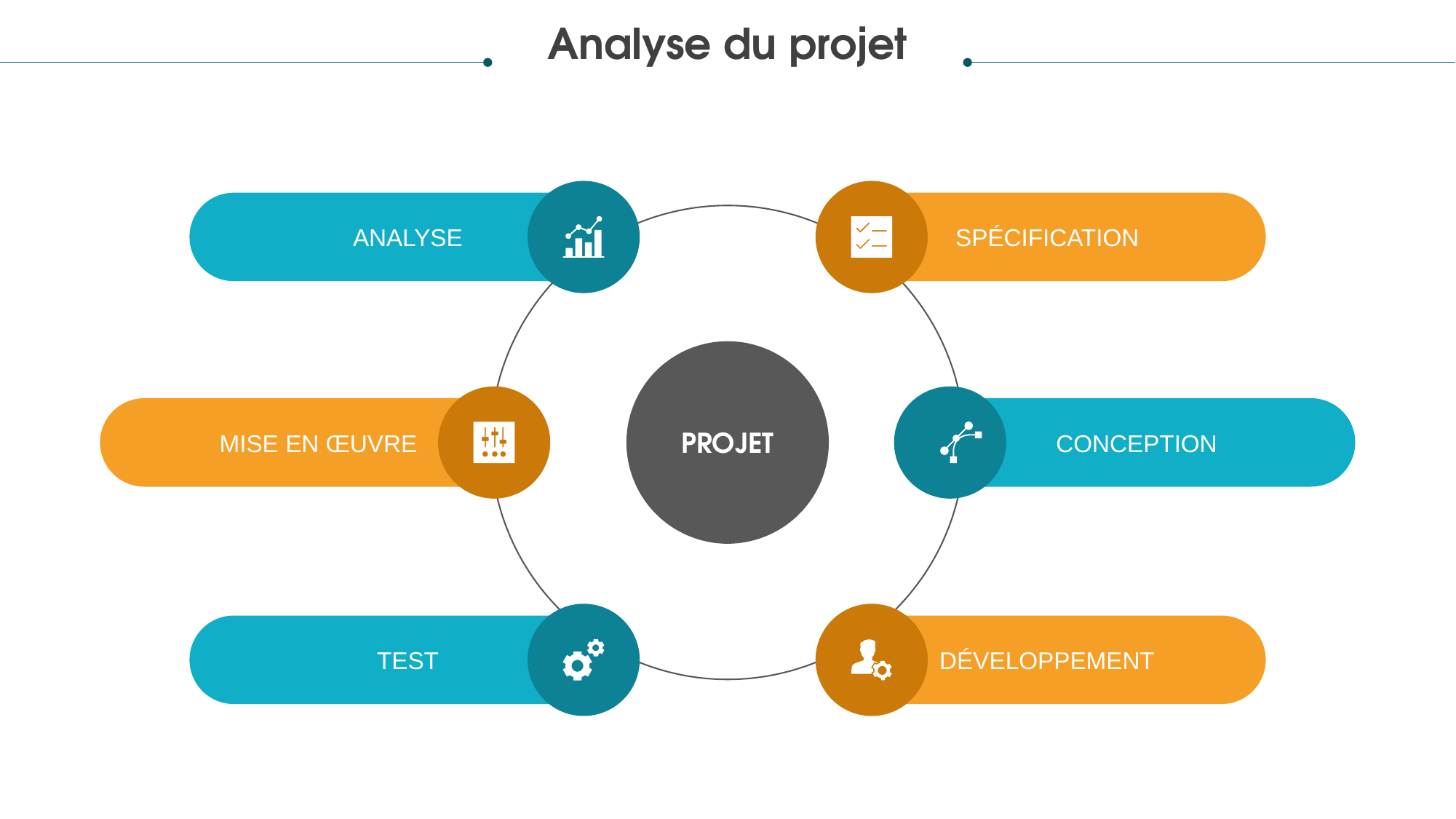

Analyse du projet

ANALYSE
SPÉCIFICATION

PROJET

MISE EN ŒUVRE
CONCEPTION

TEST
DÉVELOPPEMENT